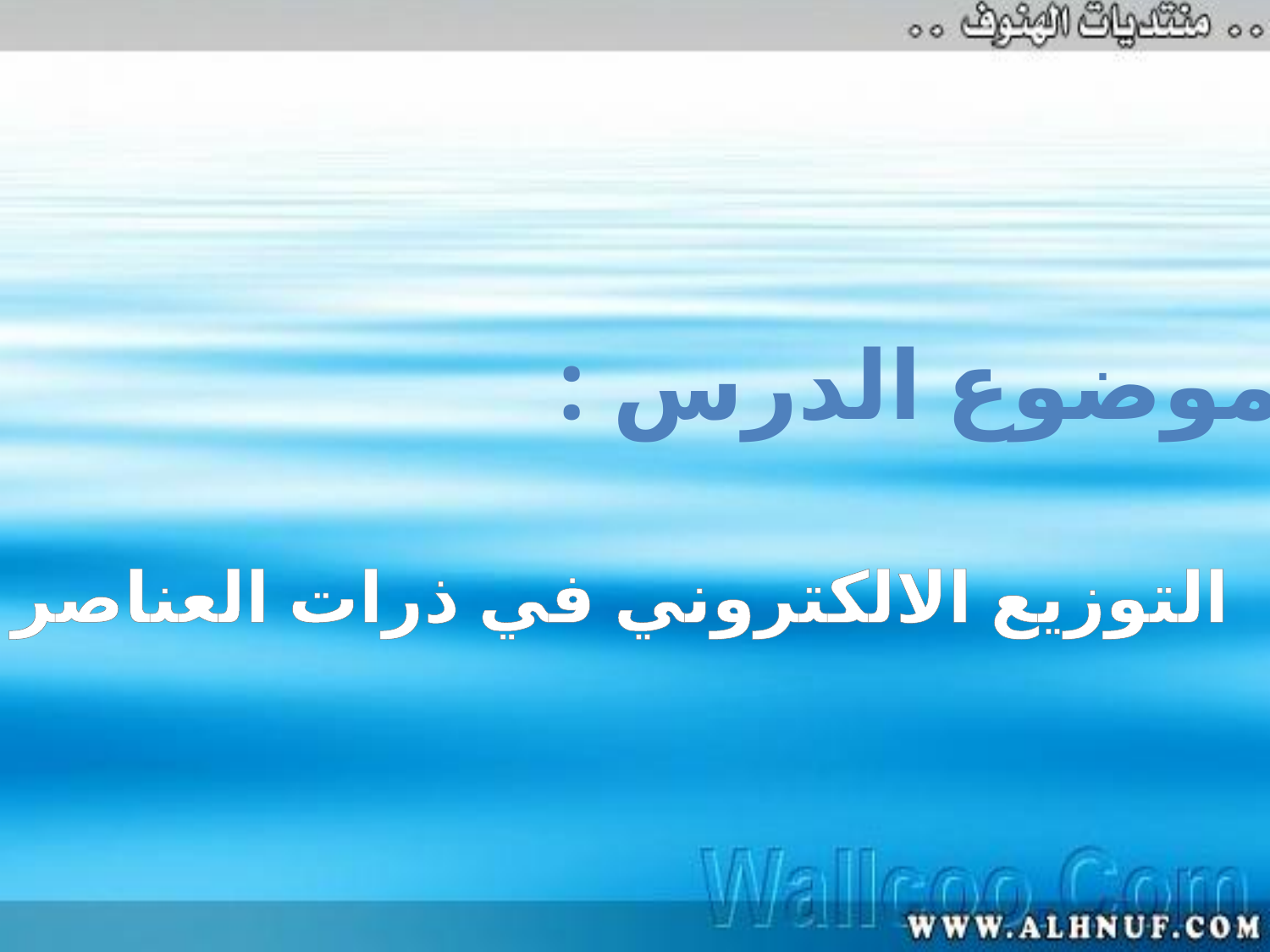

موضوع الدرس :
التوزيع الالكتروني في ذرات العناصر